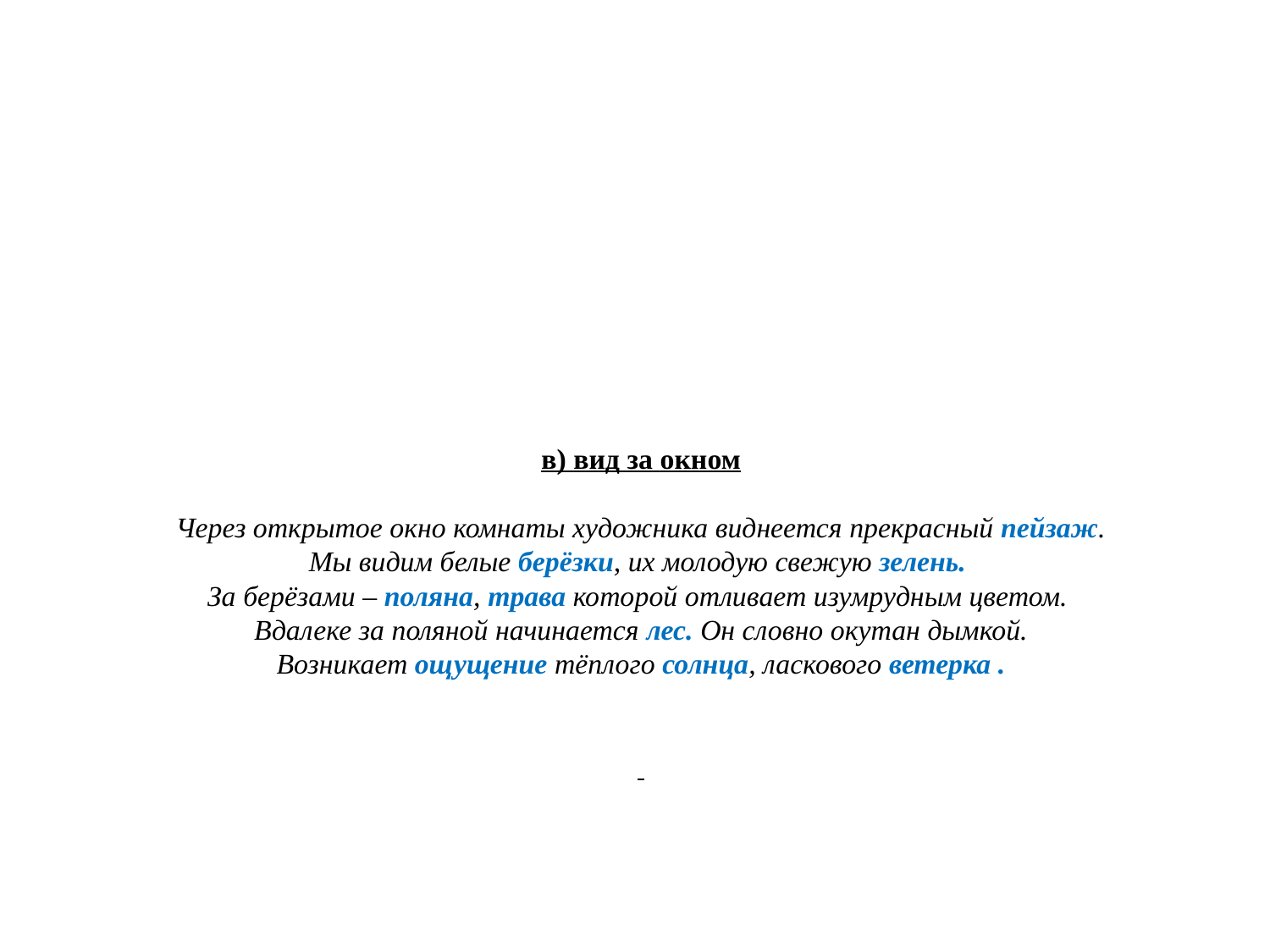

# в) вид за окном Через открытое окно комнаты художника виднеется прекрасный пейзаж. Мы видим белые берёзки, их молодую свежую зелень. За берёзами – поляна, трава которой отливает изумрудным цветом. Вдалеке за поляной начинается лес. Он словно окутан дымкой. Возникает ощущение тёплого солнца, ласкового ветерка .